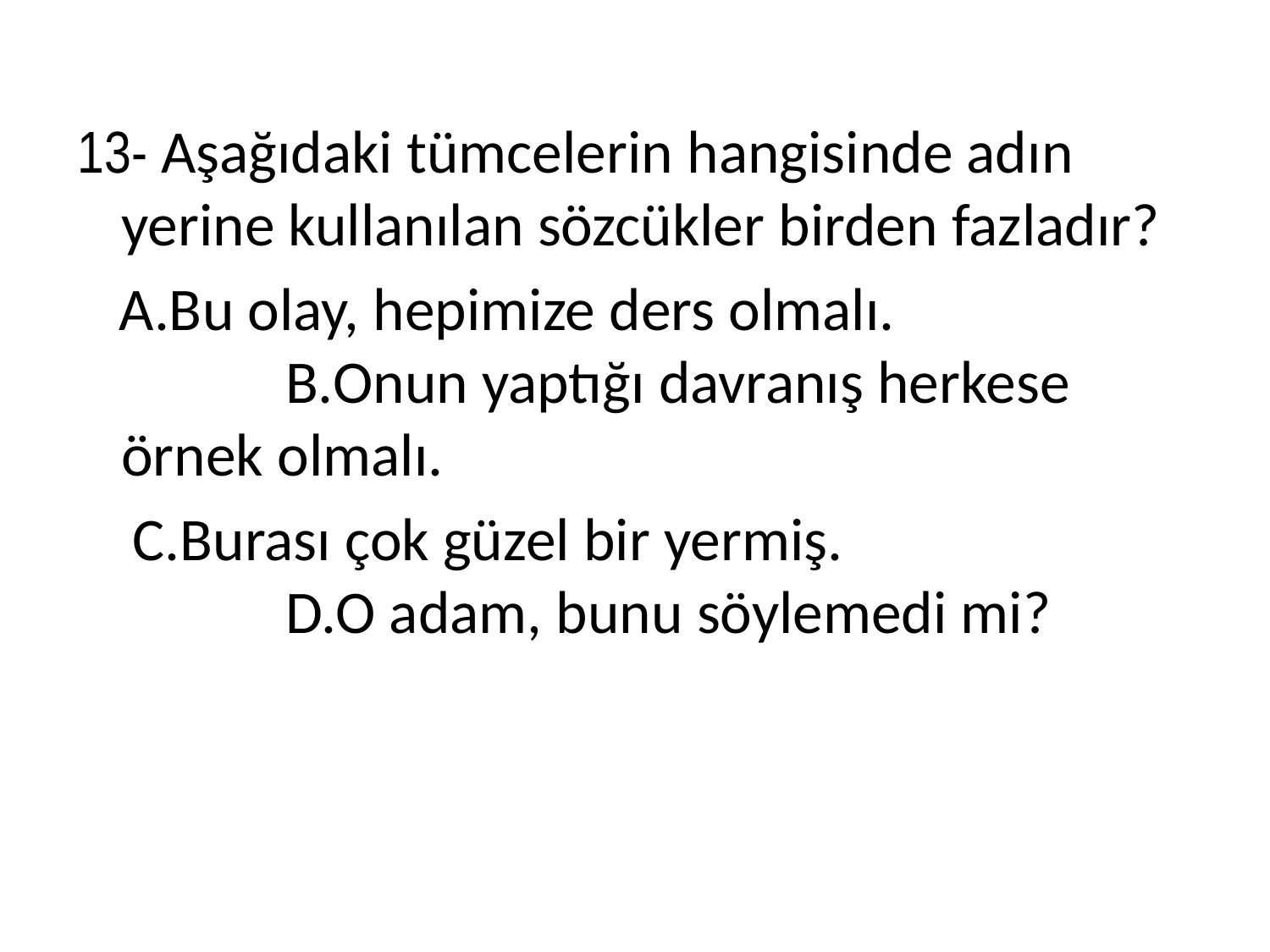

13- Aşağıdaki tümcelerin hangisinde adın yerine kullanılan sözcükler birden fazladır?
   A.Bu olay, hepimize ders olmalı.                                  B.Onun yaptığı davranış herkese örnek olmalı.
    C.Burası çok güzel bir yermiş.                                      D.O adam, bunu söylemedi mi?